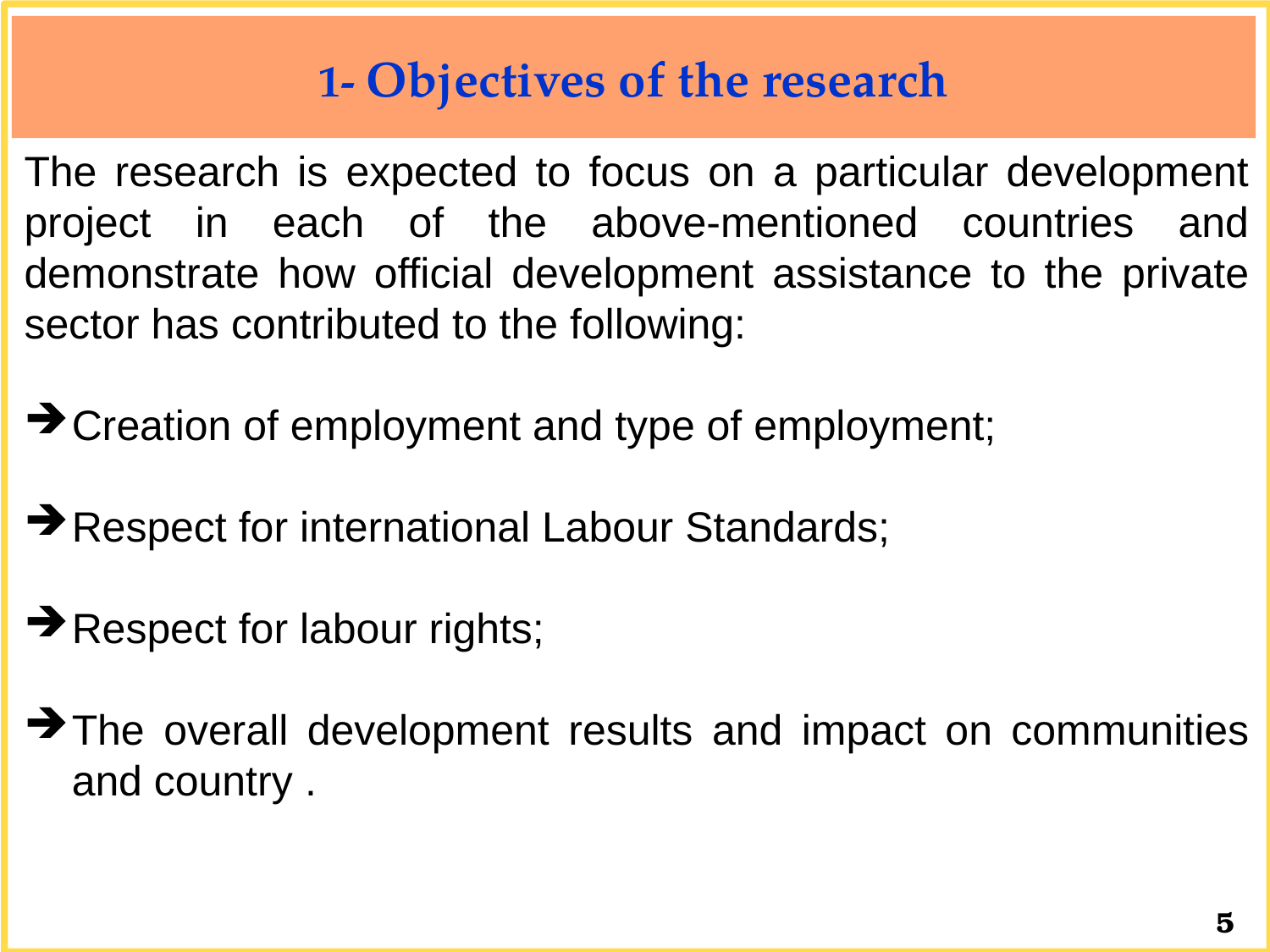

# 1- Objectives of the research
The research is expected to focus on a particular development project in each of the above-mentioned countries and demonstrate how official development assistance to the private sector has contributed to the following:

Creation of employment and type of employment;

Respect for international Labour Standards;

Respect for labour rights;

The overall development results and impact on communities and country .
5